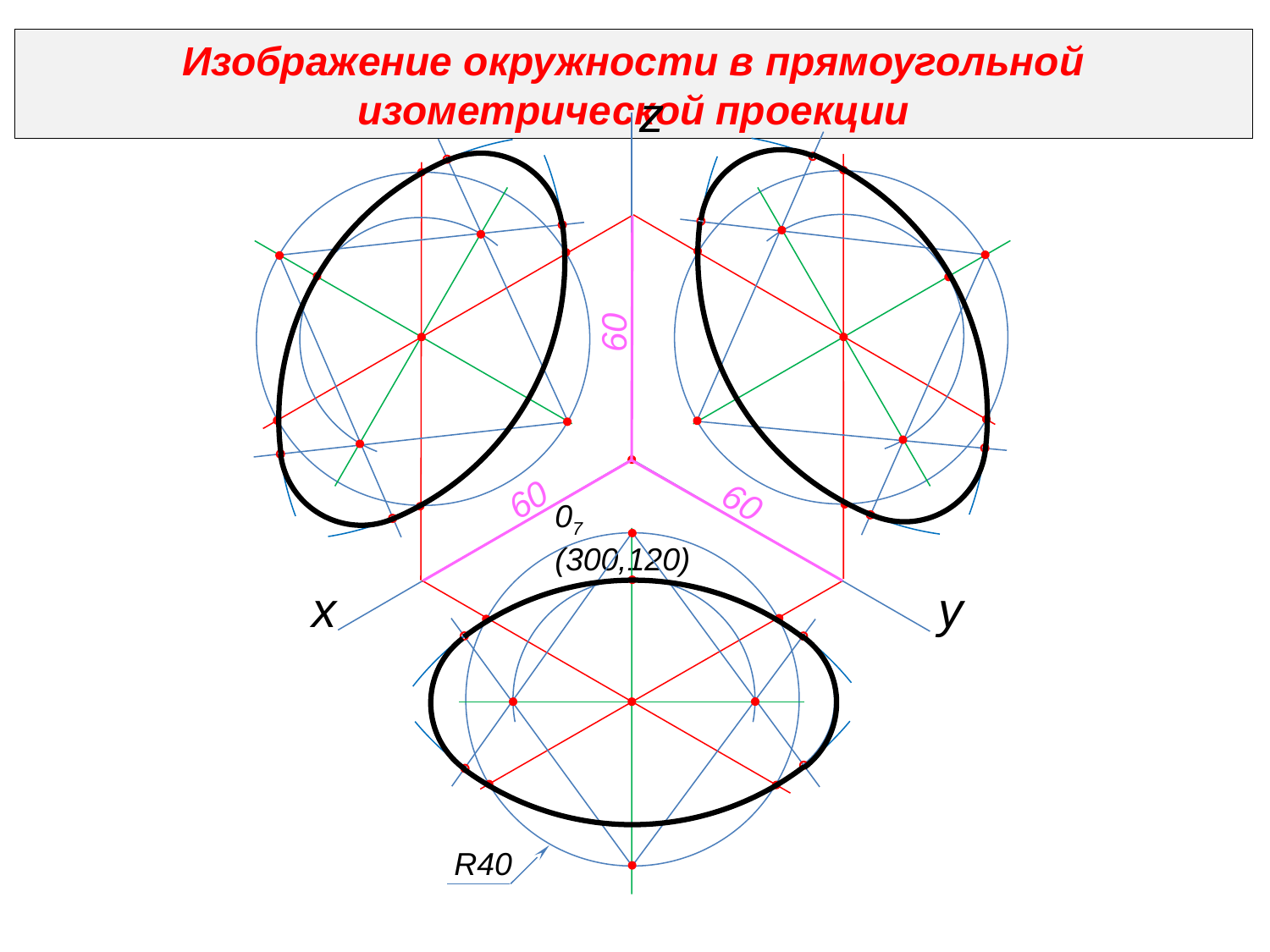

Изображение окружности в прямоугольной изометрической проекции
z

60

60
60
07 (300,120)

y
x

R40